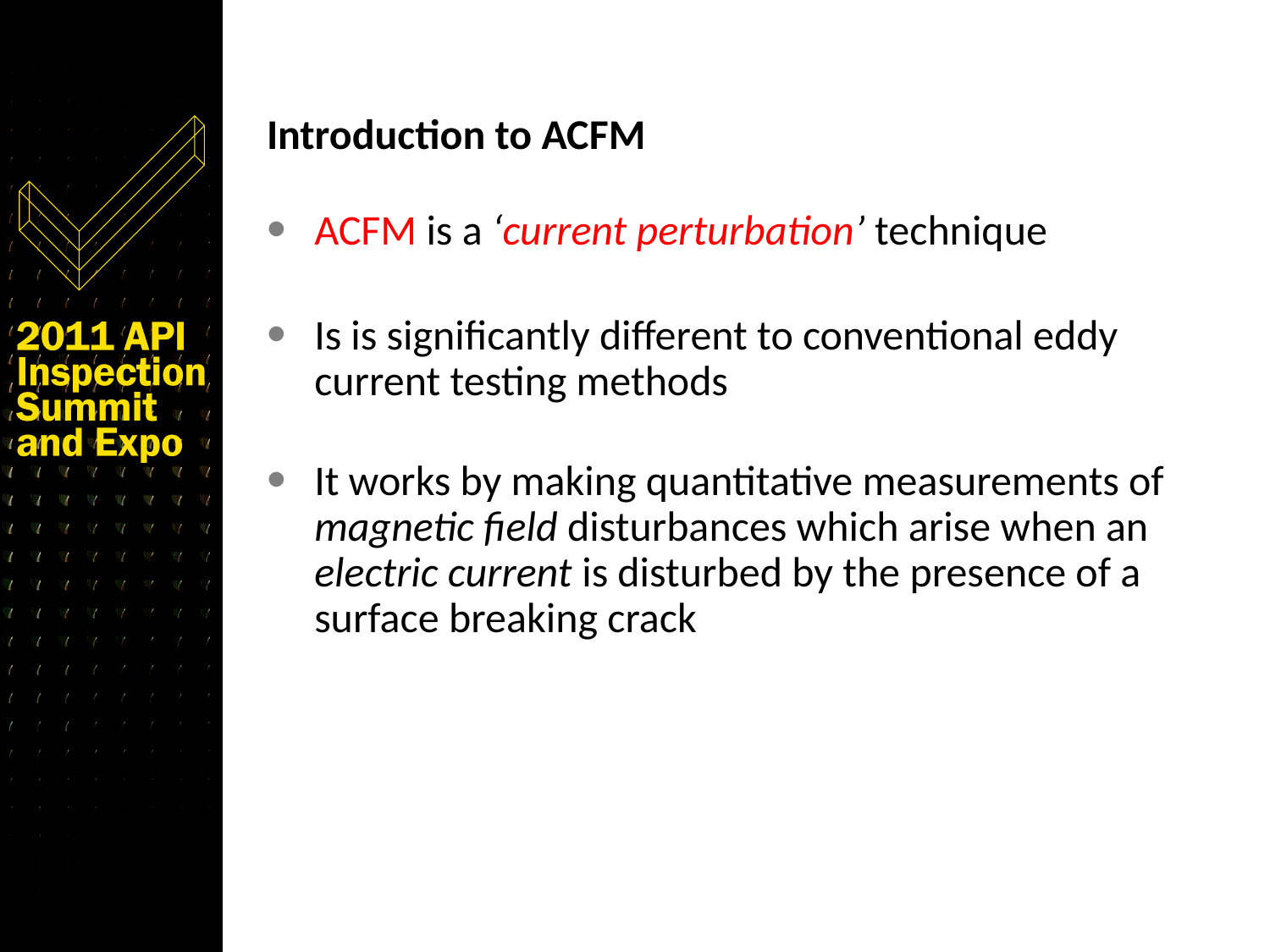

# Introduction to ACFM
ACFM is a ‘current perturbation’ technique
Is is significantly different to conventional eddy current testing methods
It works by making quantitative measurements of magnetic field disturbances which arise when an electric current is disturbed by the presence of a surface breaking crack